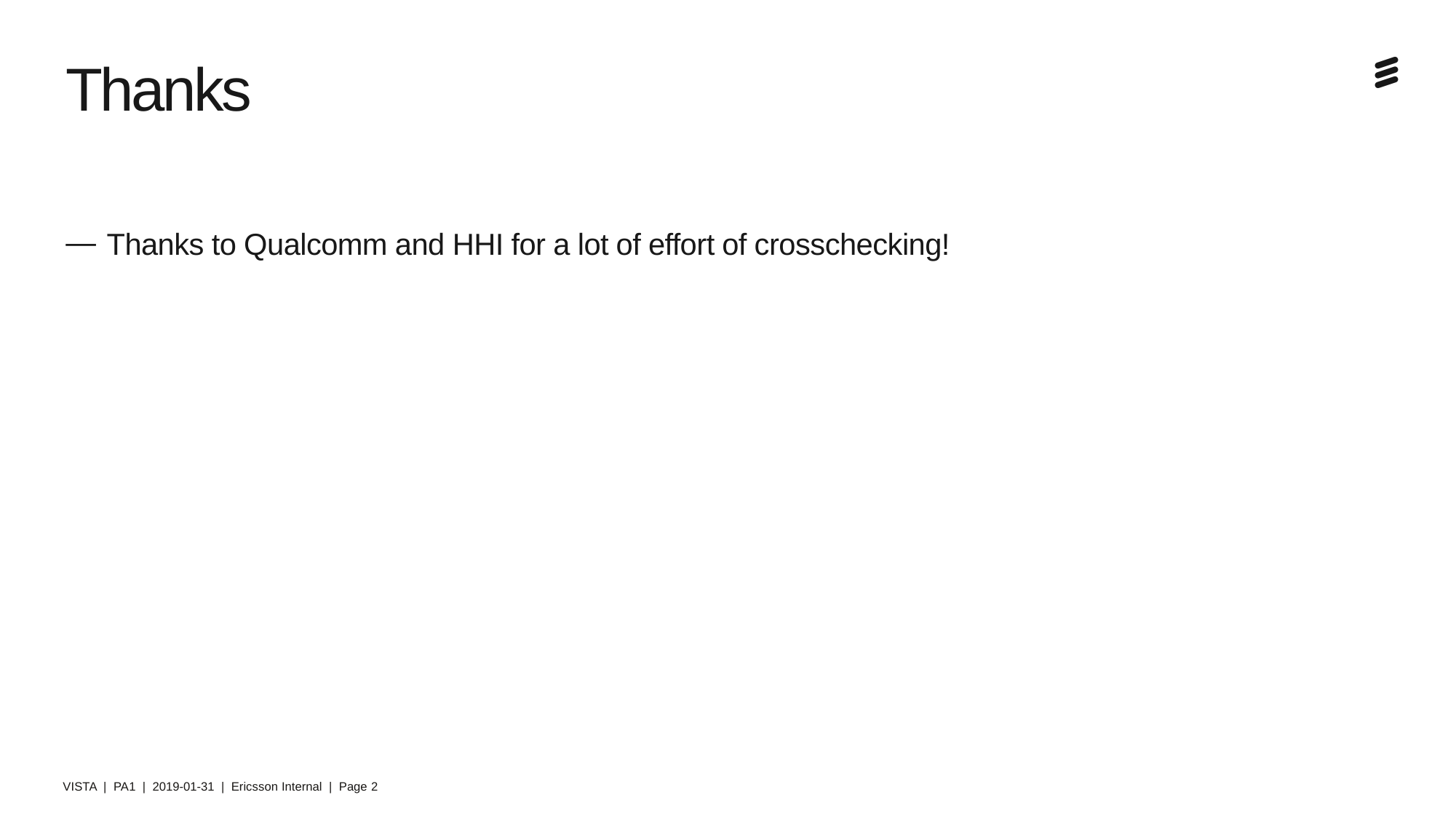

# Thanks
Thanks to Qualcomm and HHI for a lot of effort of crosschecking!